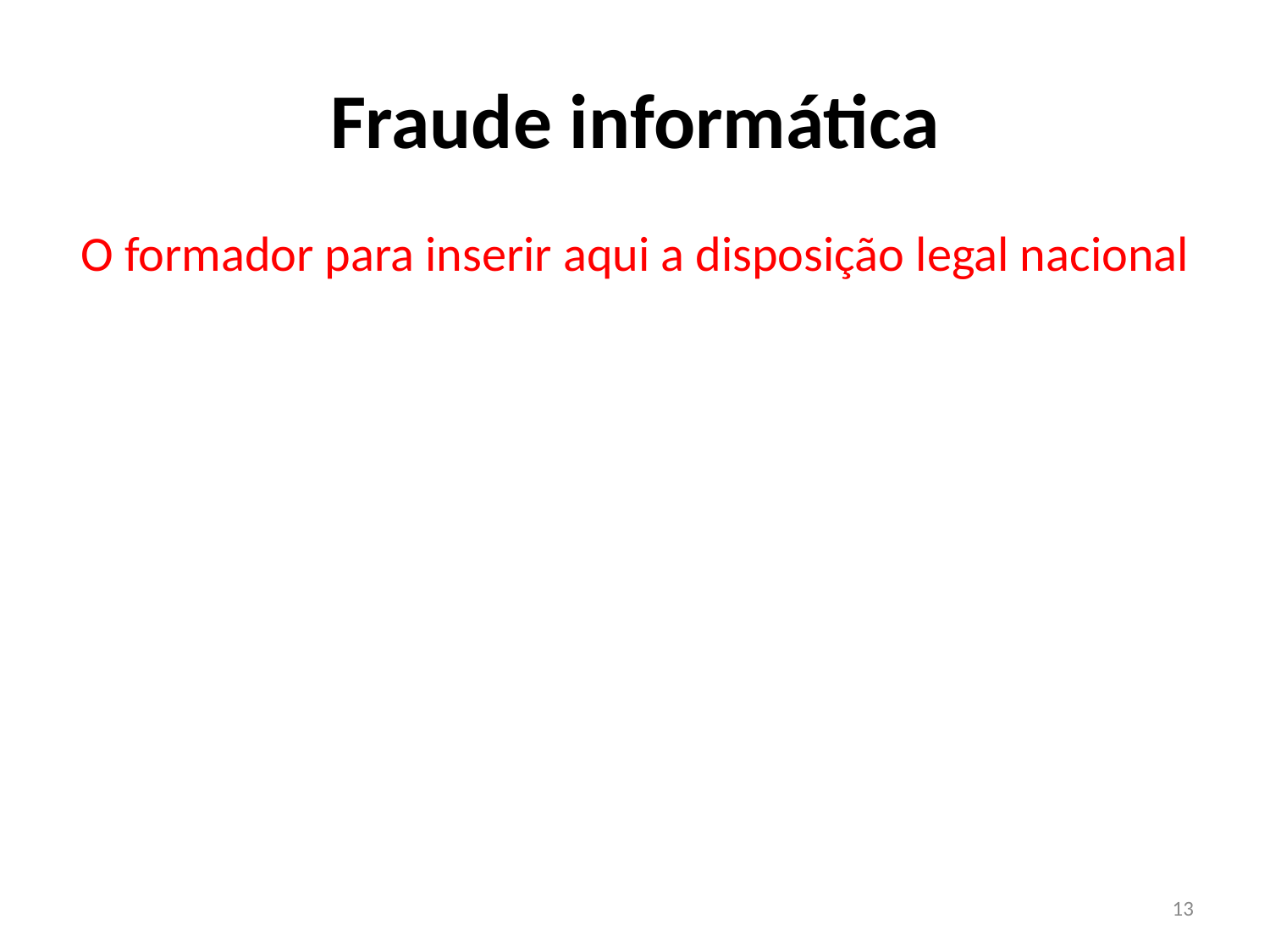

# Fraude informática
O formador para inserir aqui a disposição legal nacional
13